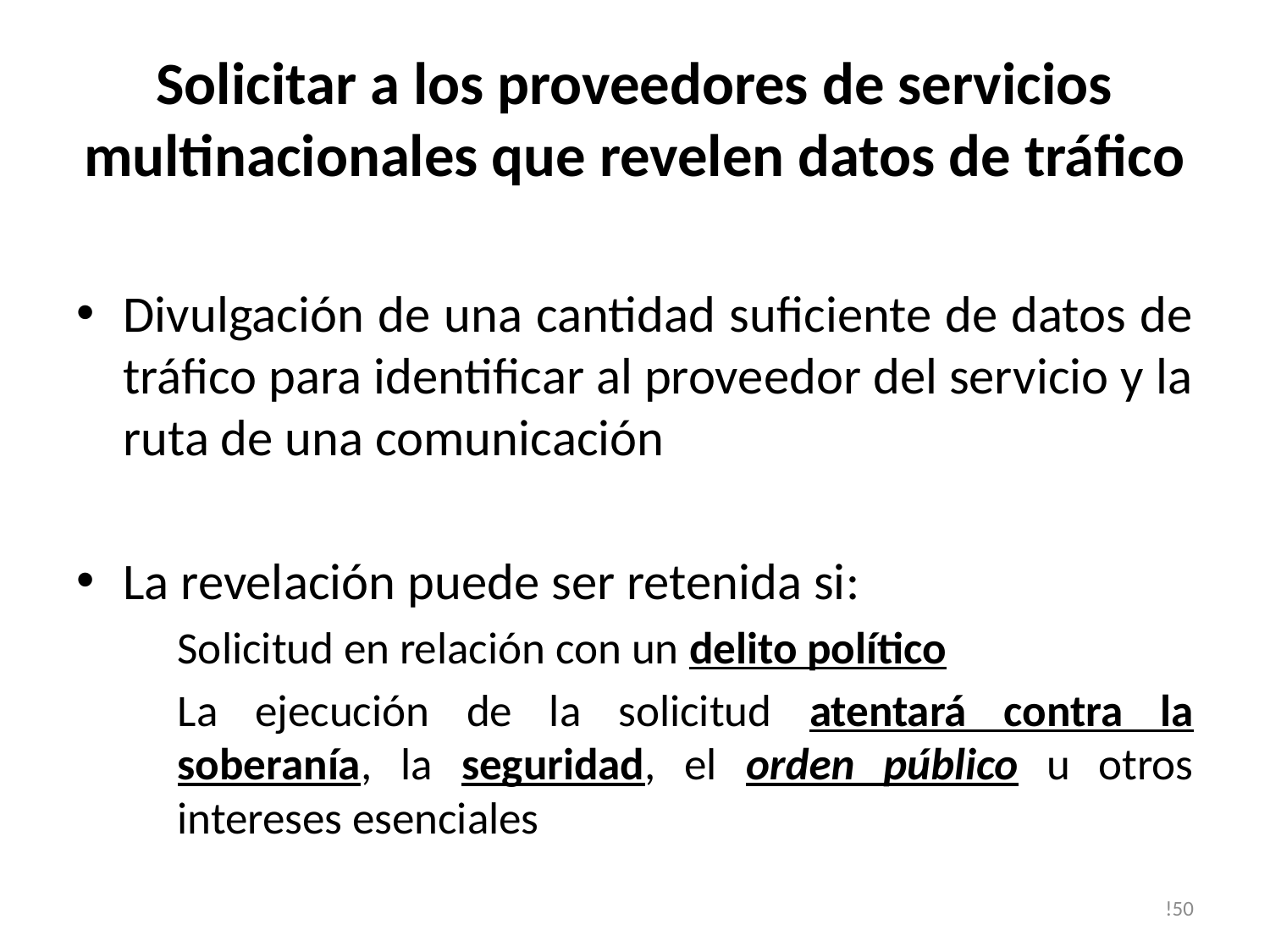

# Solicitar a los proveedores de servicios multinacionales que revelen datos de tráfico
Divulgación de una cantidad suficiente de datos de tráfico para identificar al proveedor del servicio y la ruta de una comunicación

La revelación puede ser retenida si:
Solicitud en relación con un delito político
La ejecución de la solicitud atentará contra la soberanía, la seguridad, el orden público u otros intereses esenciales

!50